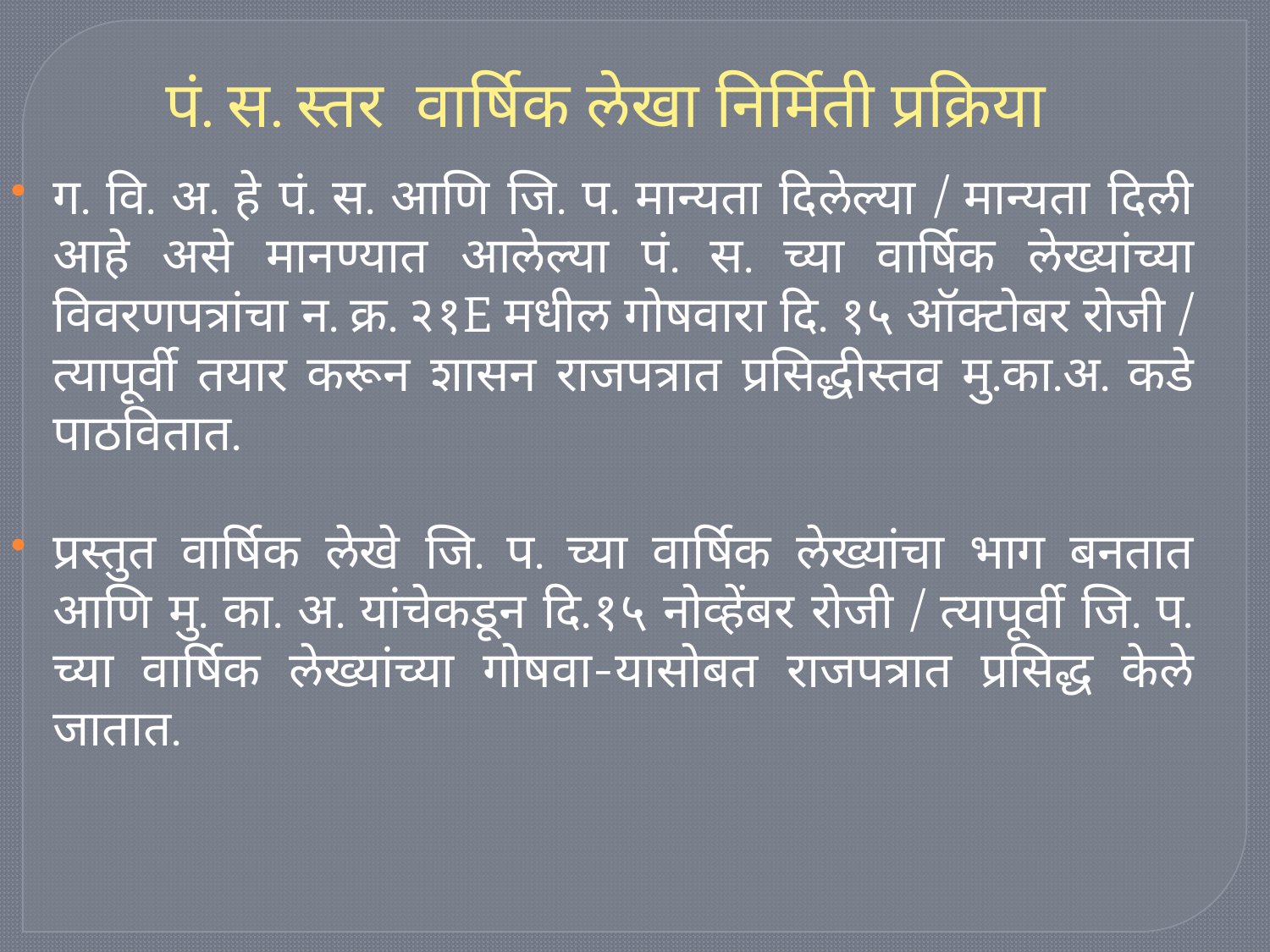

पं. स. स्तर  वार्षिक लेखा निर्मिती प्रक्रिया
ग. वि. अ. हे पं. स. आणि जि. प. मान्यता दिलेल्या / मान्यता दिली आहे असे मानण्यात आलेल्या पं. स. च्या वार्षिक लेख्यांच्या विवरणपत्रांचा न. क्र. २१E मधील गोषवारा दि. १५ ऑक्टोबर रोजी / त्यापूर्वी तयार करून शासन राजपत्रात प्रसिद्धीस्तव मु.का.अ. कडे पाठवितात.

प्रस्तुत वार्षिक लेखे जि. प. च्या वार्षिक लेख्यांचा भाग बनतात आणि मु. का. अ. यांचेकडून दि.१५ नोव्हेंबर रोजी / त्यापूर्वी जि. प. च्या वार्षिक लेख्यांच्या गोषवा-यासोबत राजपत्रात प्रसिद्ध केले जातात.